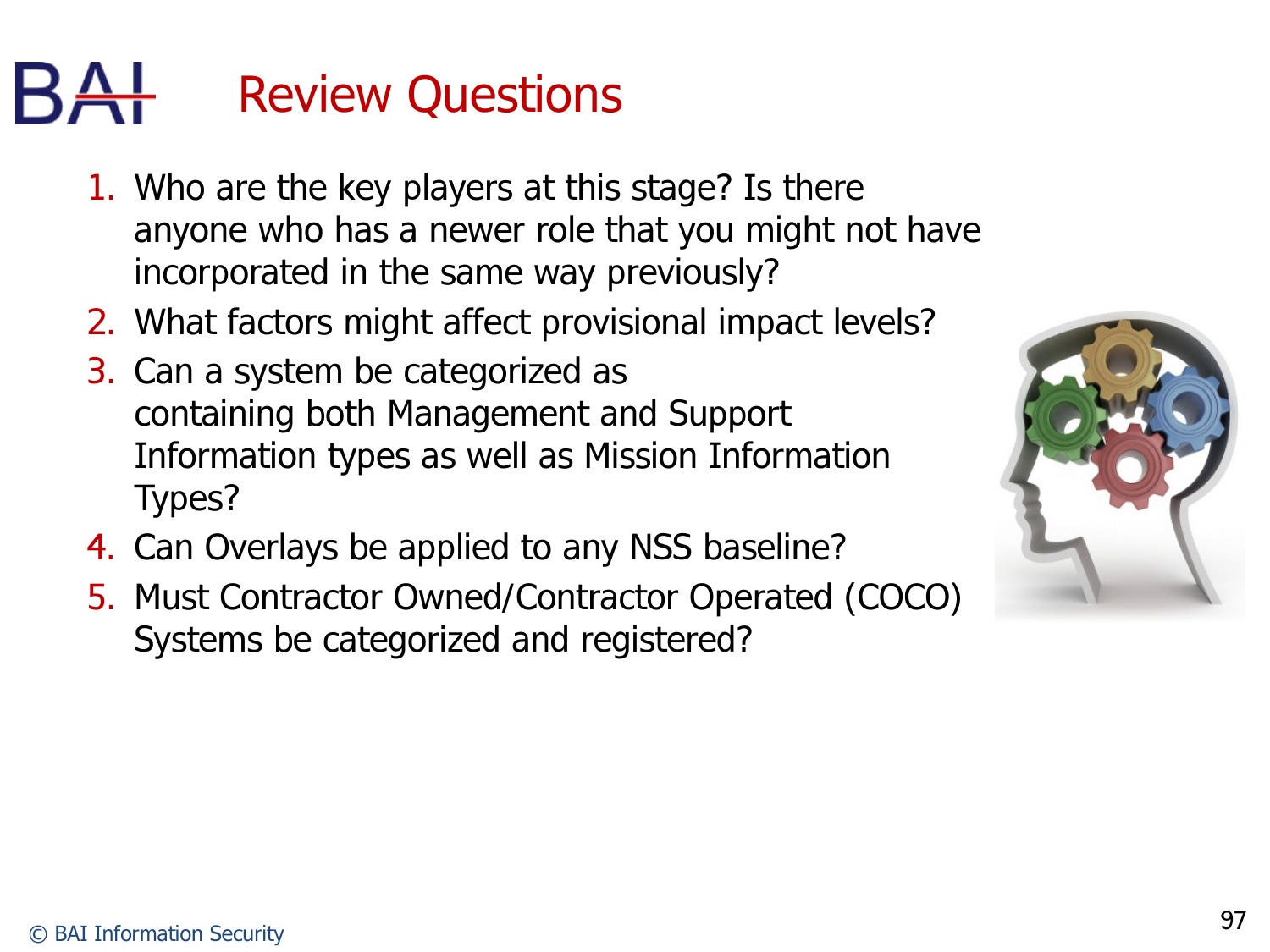

Review Questions
Who are the key players at this stage? Is there anyone who has a newer role that you might not have incorporated in the same way previously?
What factors might affect provisional impact levels?
Can a system be categorized as containing both Management and Support Information types as well as Mission Information Types?
Can Overlays be applied to any NSS baseline?
Must Contractor Owned/Contractor Operated (COCO) Systems be categorized and registered?